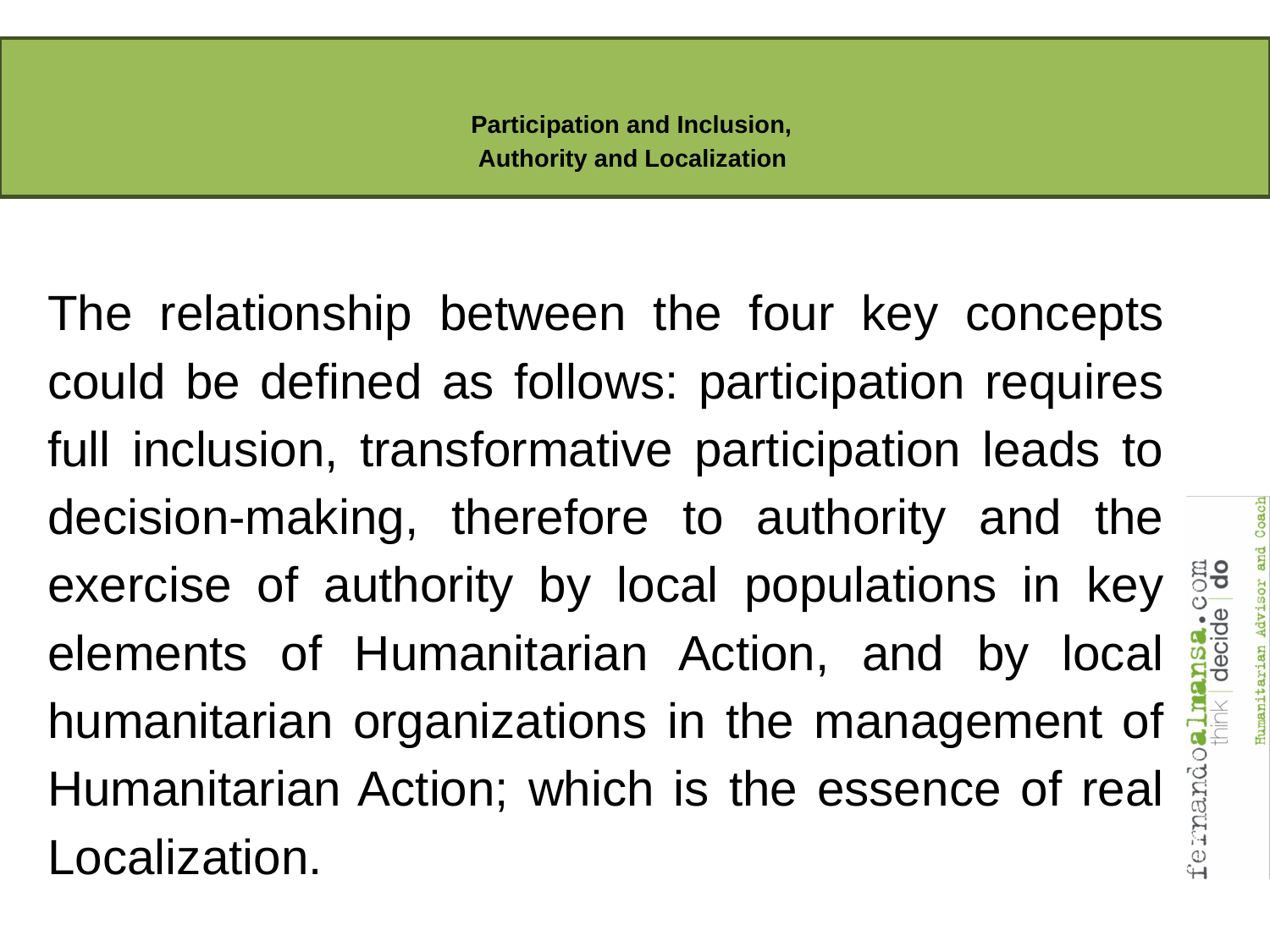

# Participation and Inclusion, Authority and Localization
The relationship between the four key concepts could be defined as follows: participation requires full inclusion, transformative participation leads to decision-making, therefore to authority and the exercise of authority by local populations in key elements of Humanitarian Action, and by local humanitarian organizations in the management of Humanitarian Action; which is the essence of real Localization.